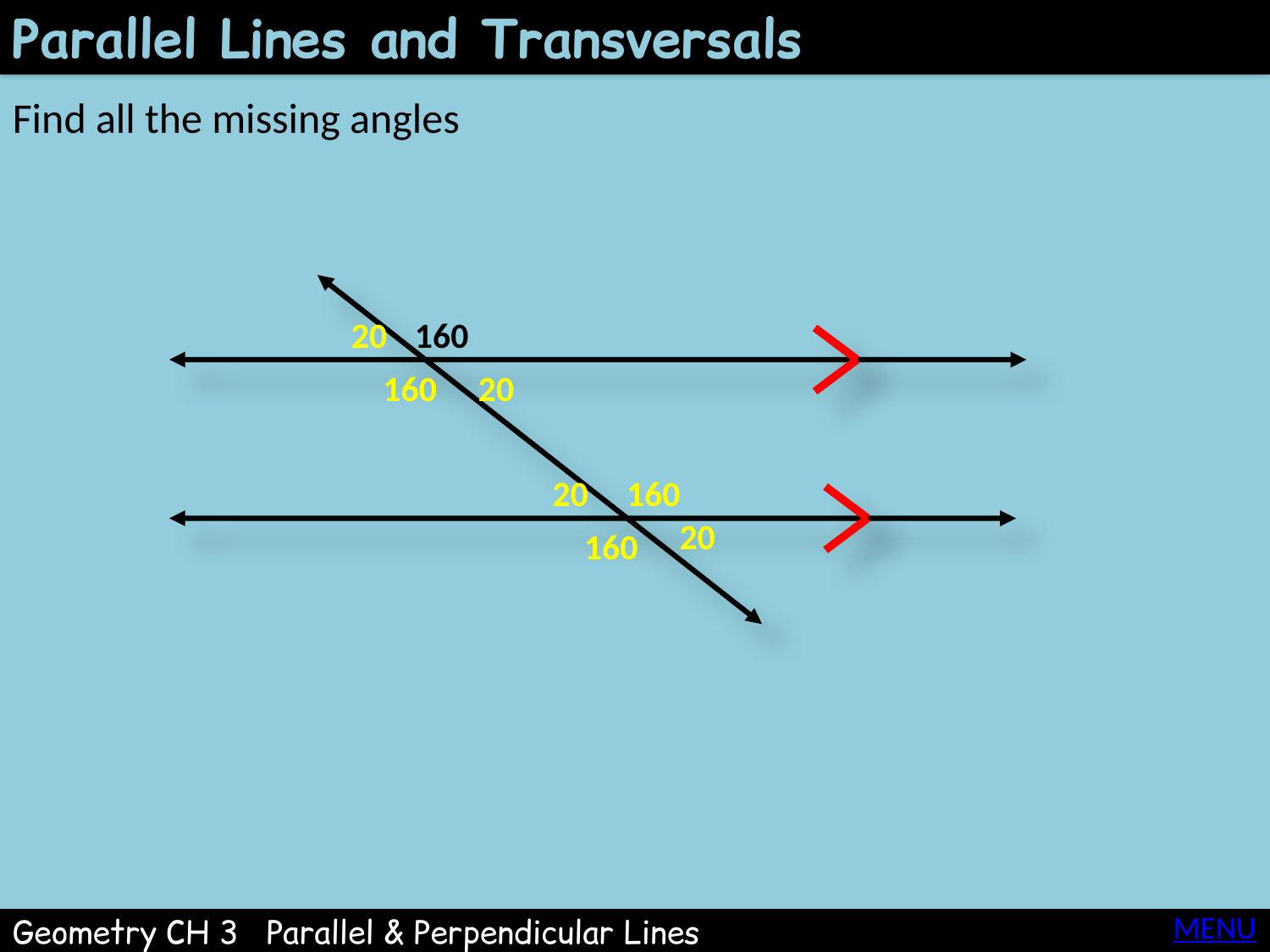

Parallel Lines and Transversals
Find all the missing angles

20
160

160
20

20
160

20

160

MENU
Geometry CH 3	Parallel & Perpendicular Lines